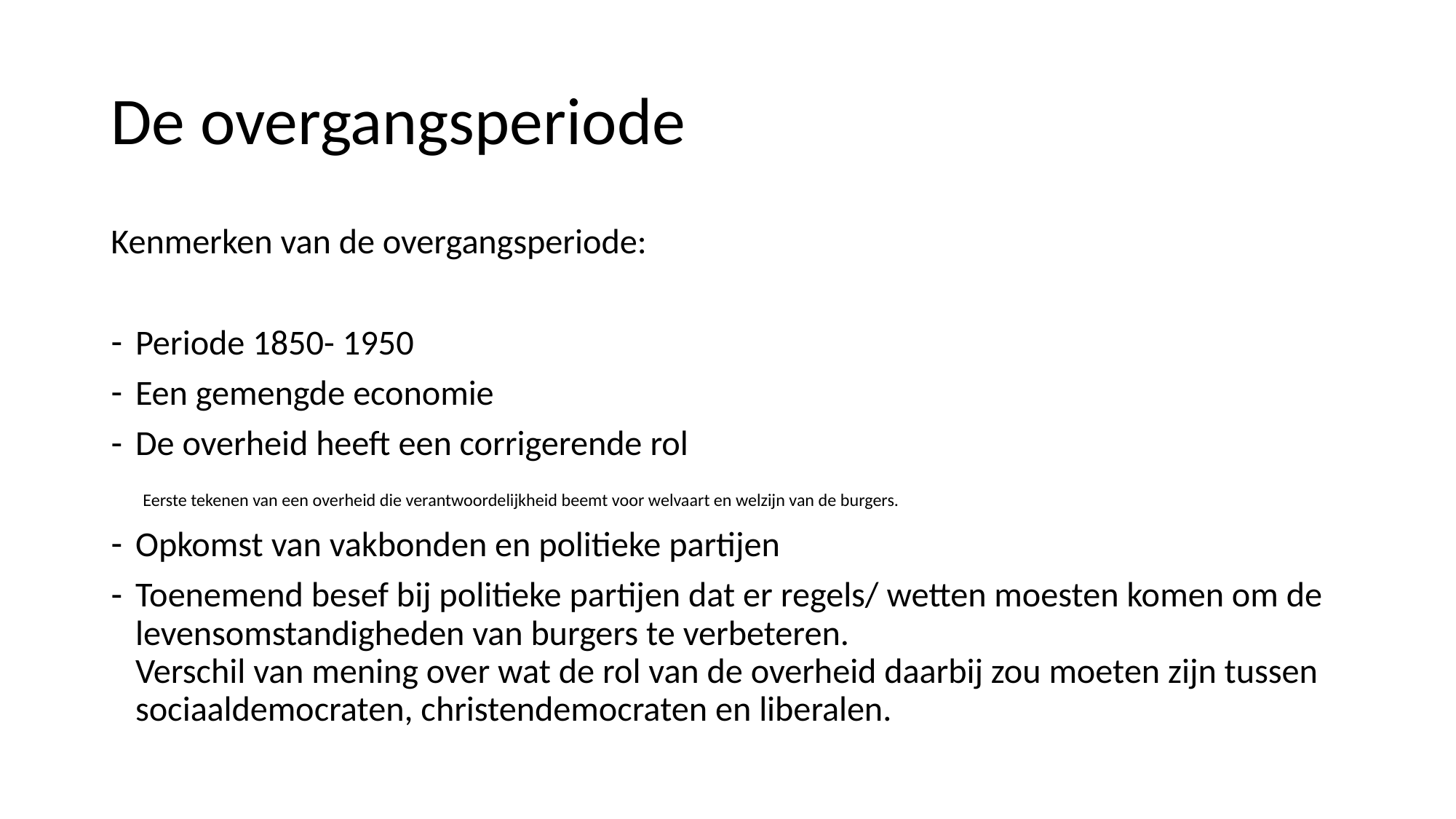

# De overgangsperiode
Kenmerken van de overgangsperiode:

Periode 1850- 1950
Een gemengde economie
De overheid heeft een corrigerende rol
    Eerste tekenen van een overheid die verantwoordelijkheid beemt voor welvaart en welzijn van de burgers.
Opkomst van vakbonden en politieke partijen
Toenemend besef bij politieke partijen dat er regels/ wetten moesten komen om de levensomstandigheden van burgers te verbeteren.
Verschil van mening over wat de rol van de overheid daarbij zou moeten zijn tussen sociaaldemocraten, christendemocraten en liberalen.